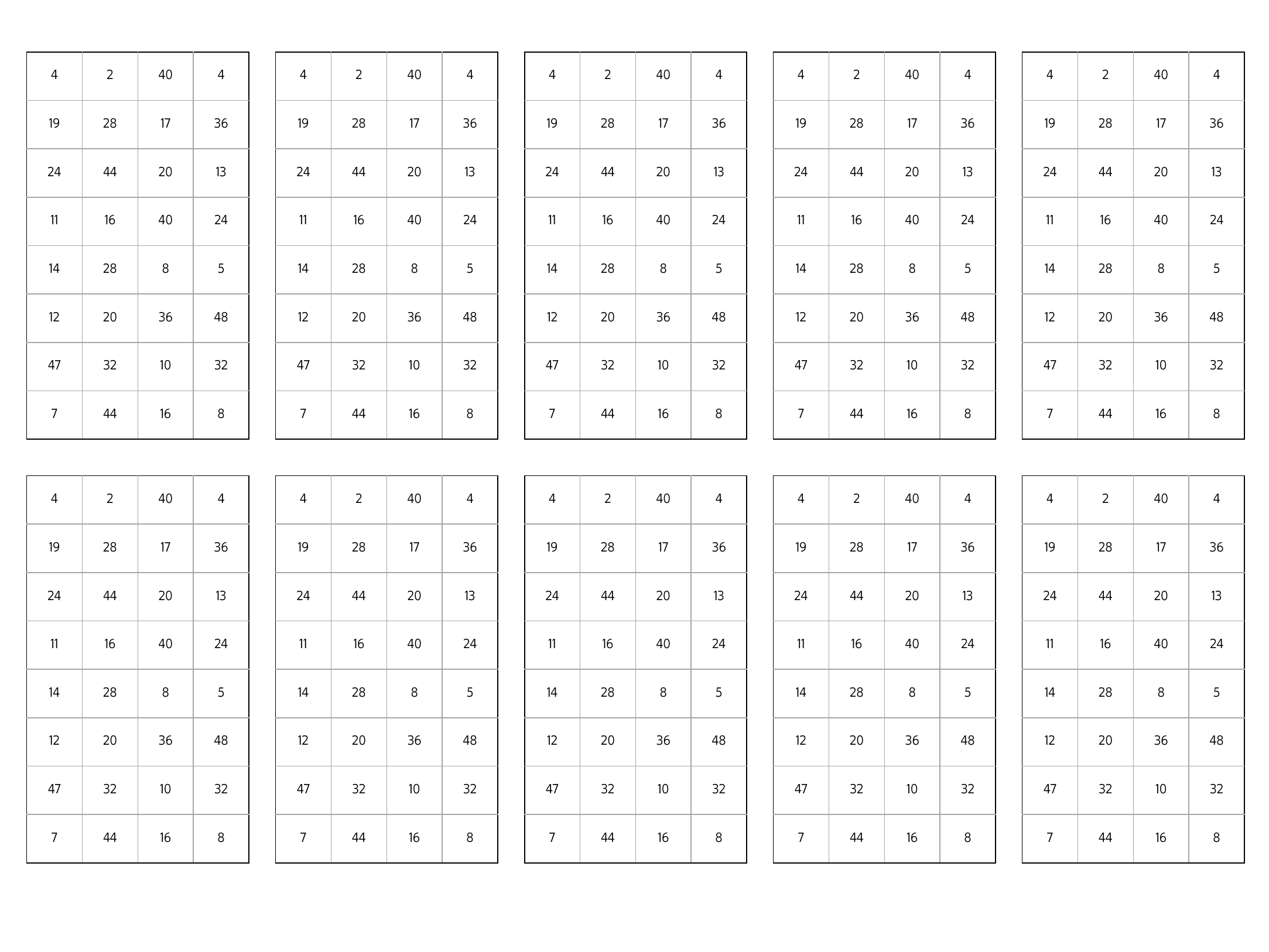

| 4 | 2 | 40 | 4 |
| --- | --- | --- | --- |
| 19 | 28 | 17 | 36 |
| 24 | 44 | 20 | 13 |
| 11 | 16 | 40 | 24 |
| 14 | 28 | 8 | 5 |
| 12 | 20 | 36 | 48 |
| 47 | 32 | 10 | 32 |
| 7 | 44 | 16 | 8 |
| 4 | 2 | 40 | 4 |
| --- | --- | --- | --- |
| 19 | 28 | 17 | 36 |
| 24 | 44 | 20 | 13 |
| 11 | 16 | 40 | 24 |
| 14 | 28 | 8 | 5 |
| 12 | 20 | 36 | 48 |
| 47 | 32 | 10 | 32 |
| 7 | 44 | 16 | 8 |
| 4 | 2 | 40 | 4 |
| --- | --- | --- | --- |
| 19 | 28 | 17 | 36 |
| 24 | 44 | 20 | 13 |
| 11 | 16 | 40 | 24 |
| 14 | 28 | 8 | 5 |
| 12 | 20 | 36 | 48 |
| 47 | 32 | 10 | 32 |
| 7 | 44 | 16 | 8 |
| 4 | 2 | 40 | 4 |
| --- | --- | --- | --- |
| 19 | 28 | 17 | 36 |
| 24 | 44 | 20 | 13 |
| 11 | 16 | 40 | 24 |
| 14 | 28 | 8 | 5 |
| 12 | 20 | 36 | 48 |
| 47 | 32 | 10 | 32 |
| 7 | 44 | 16 | 8 |
| 4 | 2 | 40 | 4 |
| --- | --- | --- | --- |
| 19 | 28 | 17 | 36 |
| 24 | 44 | 20 | 13 |
| 11 | 16 | 40 | 24 |
| 14 | 28 | 8 | 5 |
| 12 | 20 | 36 | 48 |
| 47 | 32 | 10 | 32 |
| 7 | 44 | 16 | 8 |
| 4 | 2 | 40 | 4 |
| --- | --- | --- | --- |
| 19 | 28 | 17 | 36 |
| 24 | 44 | 20 | 13 |
| 11 | 16 | 40 | 24 |
| 14 | 28 | 8 | 5 |
| 12 | 20 | 36 | 48 |
| 47 | 32 | 10 | 32 |
| 7 | 44 | 16 | 8 |
| 4 | 2 | 40 | 4 |
| --- | --- | --- | --- |
| 19 | 28 | 17 | 36 |
| 24 | 44 | 20 | 13 |
| 11 | 16 | 40 | 24 |
| 14 | 28 | 8 | 5 |
| 12 | 20 | 36 | 48 |
| 47 | 32 | 10 | 32 |
| 7 | 44 | 16 | 8 |
| 4 | 2 | 40 | 4 |
| --- | --- | --- | --- |
| 19 | 28 | 17 | 36 |
| 24 | 44 | 20 | 13 |
| 11 | 16 | 40 | 24 |
| 14 | 28 | 8 | 5 |
| 12 | 20 | 36 | 48 |
| 47 | 32 | 10 | 32 |
| 7 | 44 | 16 | 8 |
| 4 | 2 | 40 | 4 |
| --- | --- | --- | --- |
| 19 | 28 | 17 | 36 |
| 24 | 44 | 20 | 13 |
| 11 | 16 | 40 | 24 |
| 14 | 28 | 8 | 5 |
| 12 | 20 | 36 | 48 |
| 47 | 32 | 10 | 32 |
| 7 | 44 | 16 | 8 |
| 4 | 2 | 40 | 4 |
| --- | --- | --- | --- |
| 19 | 28 | 17 | 36 |
| 24 | 44 | 20 | 13 |
| 11 | 16 | 40 | 24 |
| 14 | 28 | 8 | 5 |
| 12 | 20 | 36 | 48 |
| 47 | 32 | 10 | 32 |
| 7 | 44 | 16 | 8 |